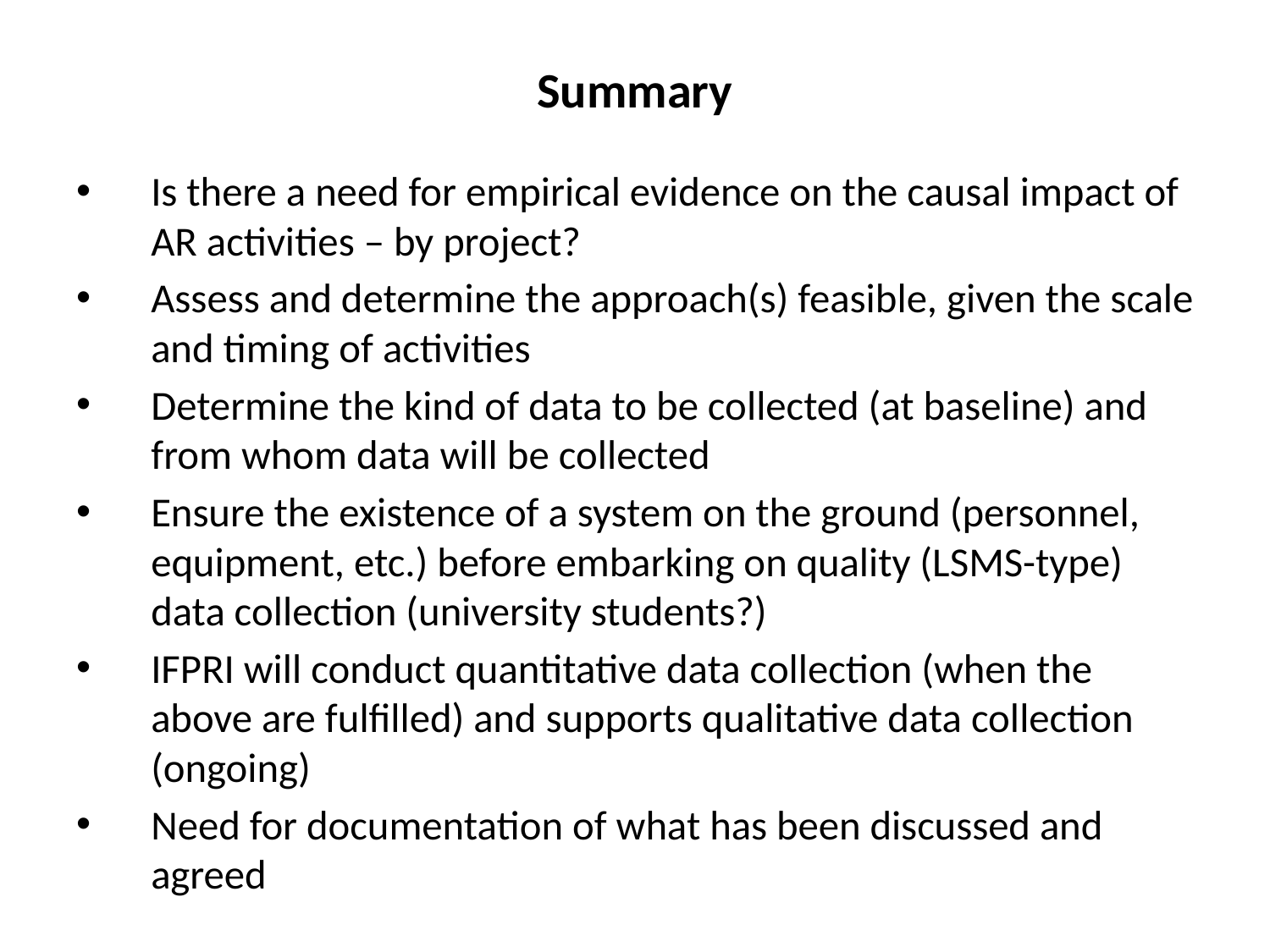

# Summary
Is there a need for empirical evidence on the causal impact of AR activities – by project?
Assess and determine the approach(s) feasible, given the scale and timing of activities
Determine the kind of data to be collected (at baseline) and from whom data will be collected
Ensure the existence of a system on the ground (personnel, equipment, etc.) before embarking on quality (LSMS-type) data collection (university students?)
IFPRI will conduct quantitative data collection (when the above are fulfilled) and supports qualitative data collection (ongoing)
Need for documentation of what has been discussed and agreed